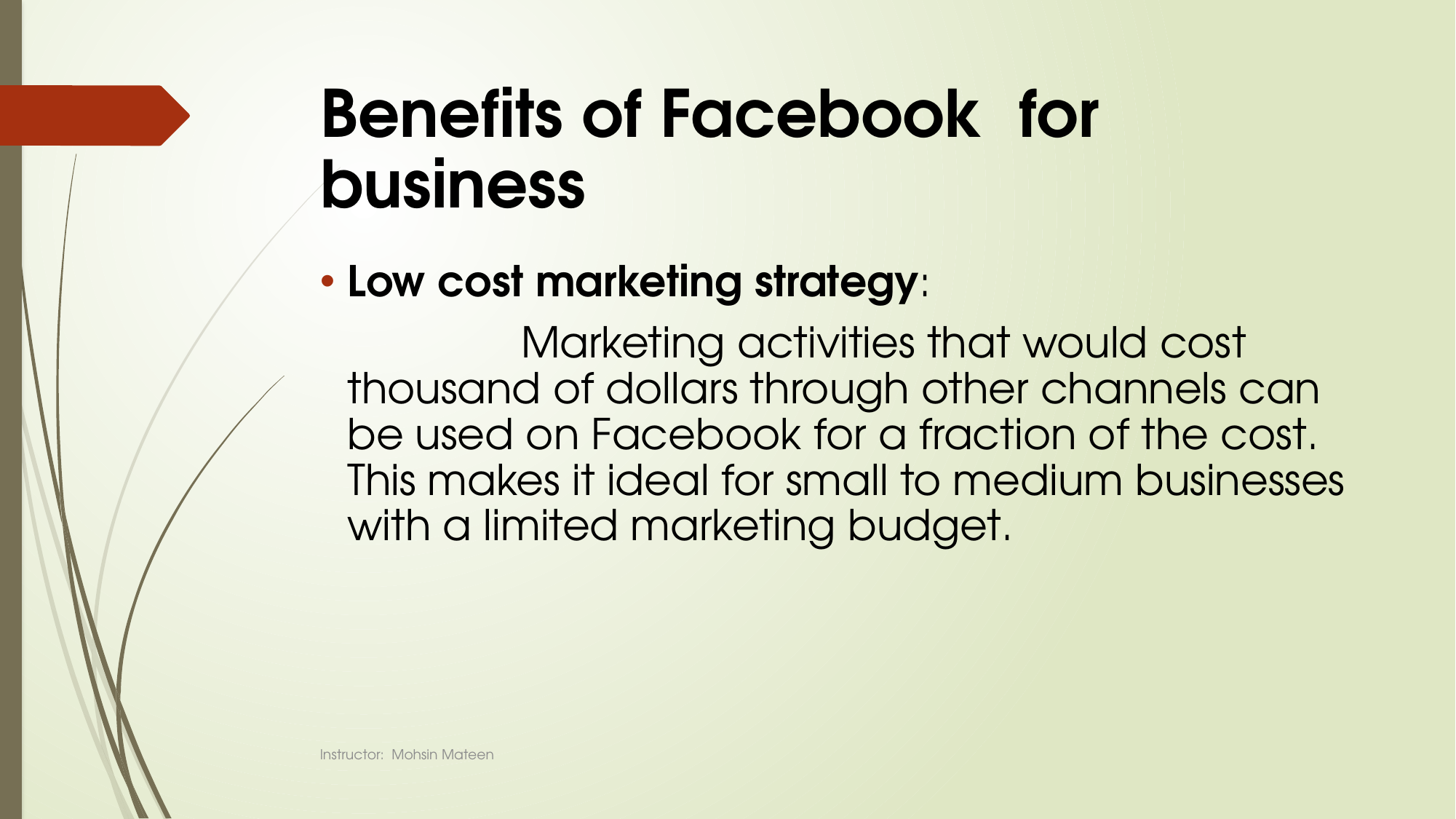

# Benefits of Facebook  for business
Low cost marketing strategy:
                 Marketing activities that would cost thousand of dollars through other channels can be used on Facebook for a fraction of the cost. This makes it ideal for small to medium businesses with a limited marketing budget.
Instructor:  Mohsin Mateen